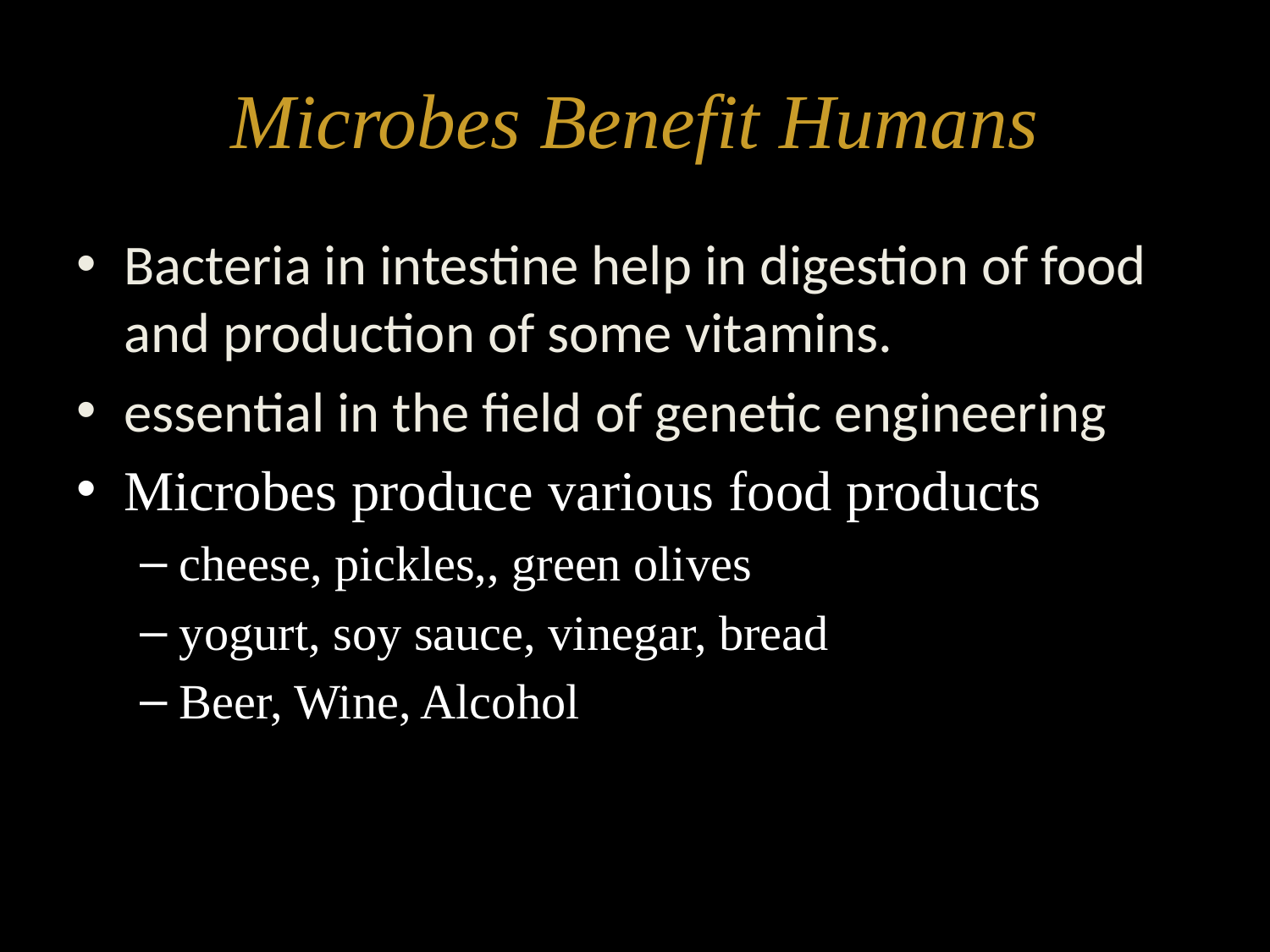

# Microbes Benefit Humans
Bacteria in intestine help in digestion of food and production of some vitamins.
essential in the field of genetic engineering .
Microbes produce various food products
cheese, pickles,, green olives
yogurt, soy sauce, vinegar, bread
Beer, Wine, Alcohol